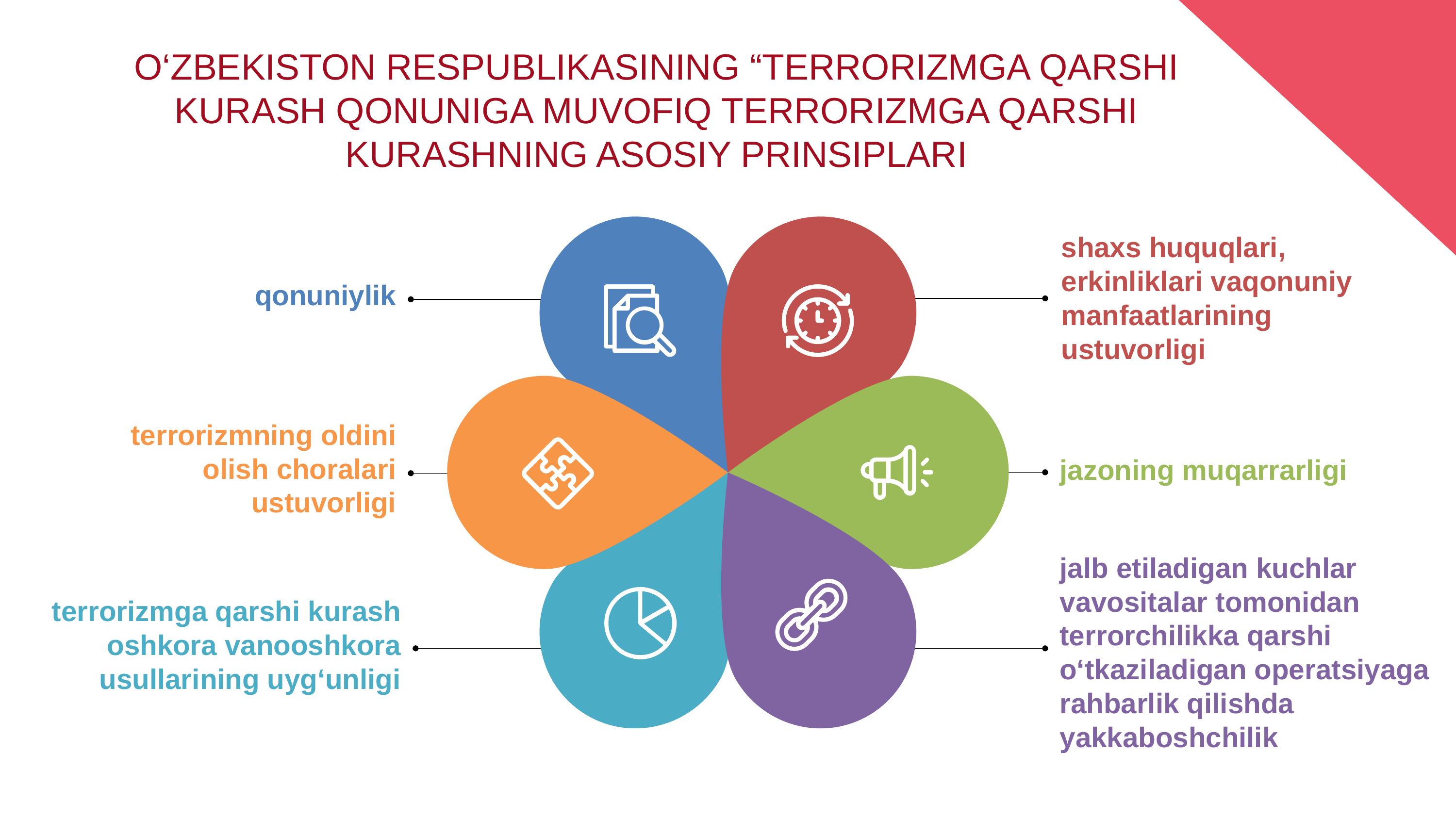

# O‘ZBEKISTON RESPUBLIKASINING “TERRORIZMGA QARSHI KURASH QONUNIGA MUVOFIQ TERRORIZMGA QARSHI KURASHNING ASOSIY PRINSIPLARI

shaxs huquqlari, erkinliklari vaqonuniy manfaatlarining ustuvorligi
qonuniylik

terrorizmning oldini olish choralari ustuvorligi

jazoning muqarrarligi

jalb etiladigan kuchlar vavositalar tomonidan terrorchilikka qarshi o‘tkaziladigan operatsiyaga rahbarlik qilishda yakkaboshchilik
terrorizmga qarshi kurash oshkora vanooshkora usullarining uyg‘unligi

TATU